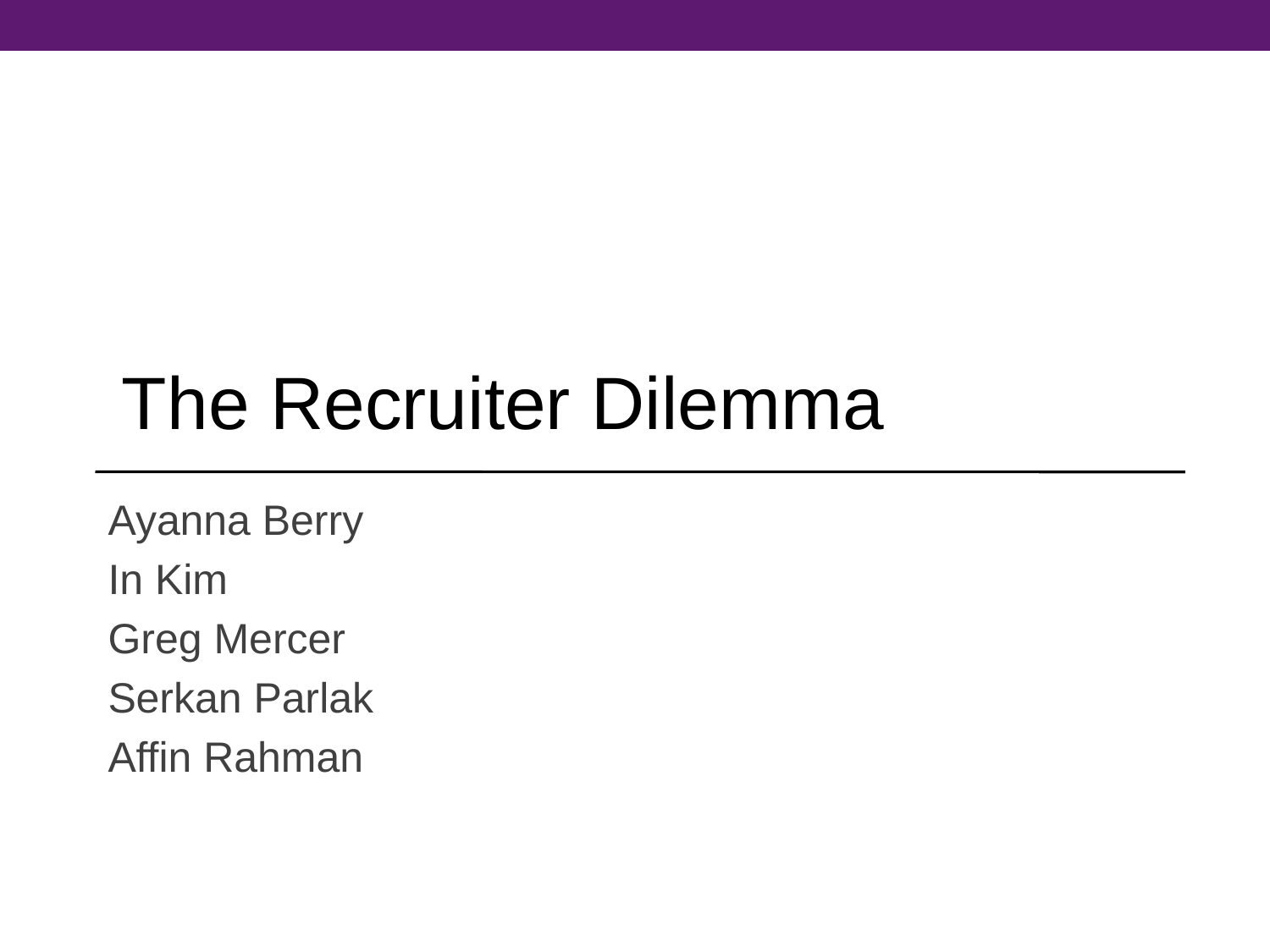

The Recruiter Dilemma
Ayanna Berry
In Kim
Greg Mercer
Serkan Parlak
Affin Rahman